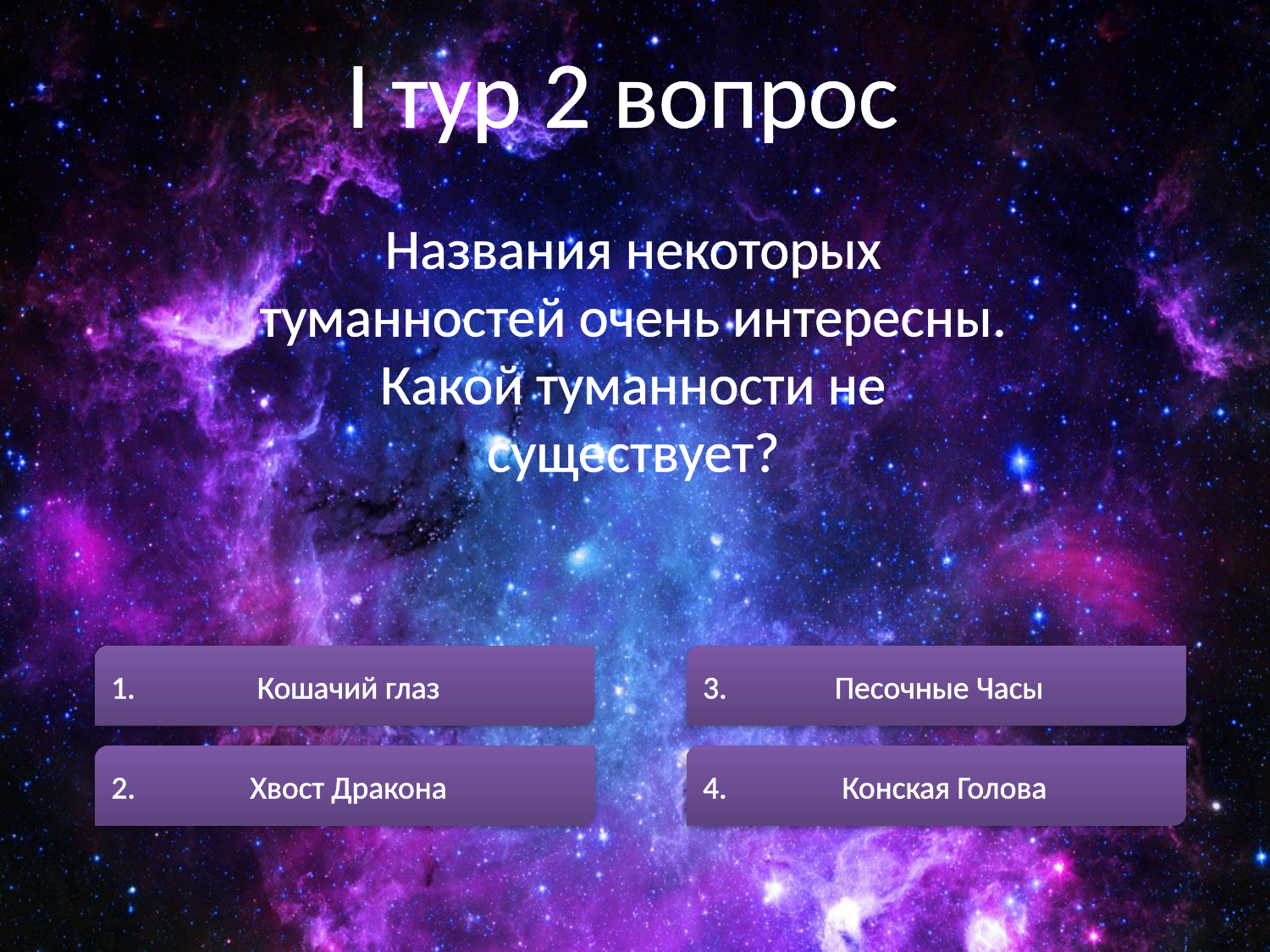

I тур 2 вопрос
Названия некоторых туманностей очень интересны. Какой туманности не существует?

1.                 Кошачий глаз
3.               Песочные Часы
2.                Хвост Дракона
4.                Конская Голова